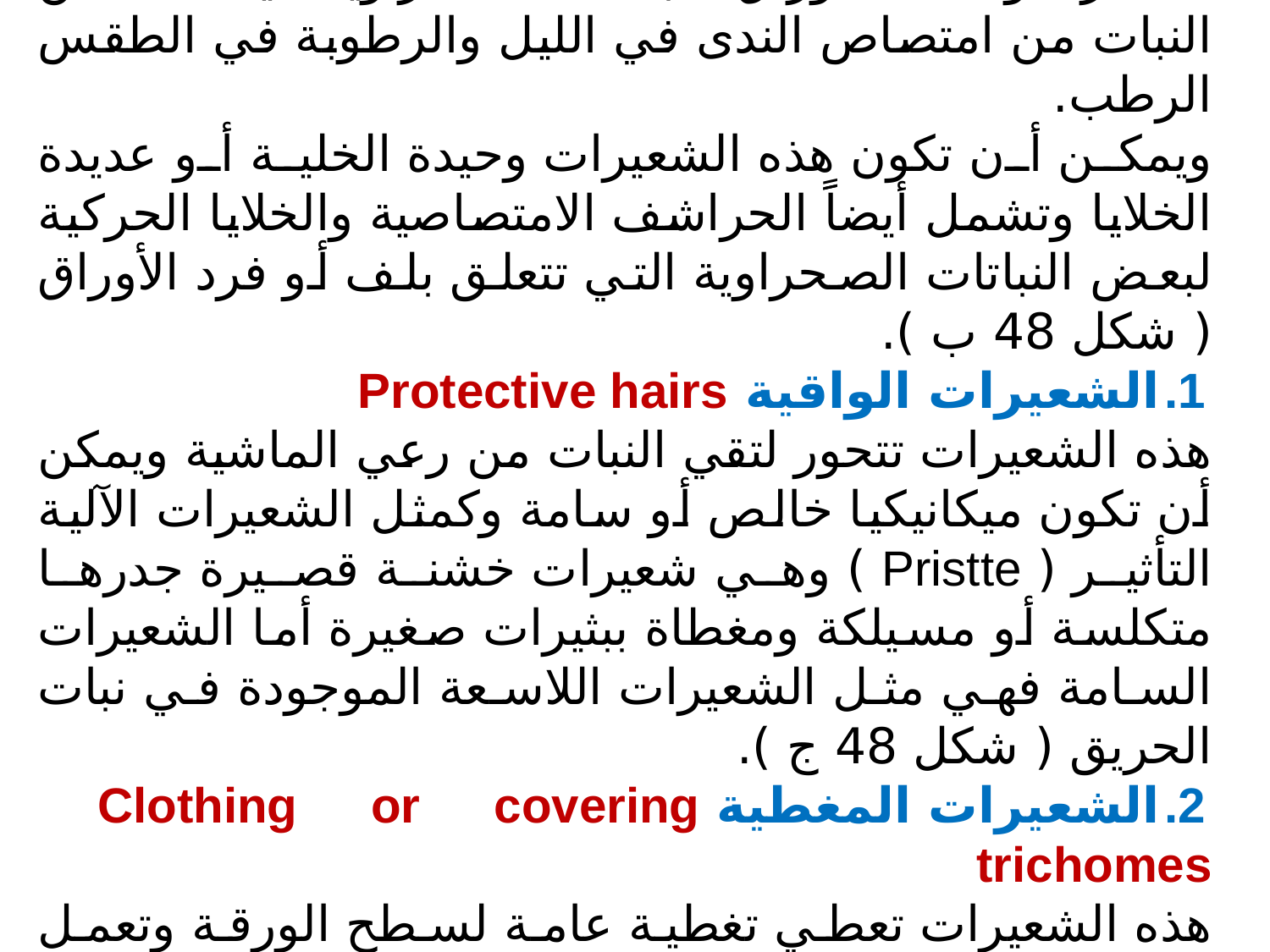

1_ زوائد أو شعيرات ماصة للماء Water absorbing trichomes
هذه الشعيرات تشمل الشعيرات الموجودة على الأوراق الخضراء وخاصة أوراق النباتات الصحراوية حيث تمكن النبات من امتصاص الندى في الليل والرطوبة في الطقس الرطب.
ويمكن أن تكون هذه الشعيرات وحيدة الخلية أو عديدة الخلايا وتشمل أيضاًَ الحراشف الامتصاصية والخلايا الحركية لبعض النباتات الصحراوية التي تتعلق بلف أو فرد الأوراق ( شكل 48 ب ).
الشعيرات الواقية Protective hairs
هذه الشعيرات تتحور لتقي النبات من رعي الماشية ويمكن أن تكون ميكانيكيا خالص أو سامة وكمثل الشعيرات الآلية التأثير ( Pristte ) وهي شعيرات خشنة قصيرة جدرها متكلسة أو مسيلكة ومغطاة ببثيرات صغيرة أما الشعيرات السامة فهي مثل الشعيرات اللاسعة الموجودة في نبات الحريق ( شكل 48 ج ).
الشعيرات المغطية Clothing or covering trichomes
هذه الشعيرات تعطي تغطية عامة لسطح الورقة وتعمل كشاشة خفيفة وكطبقة عازلة ضد تغيرات الحرارة الشديدة كما تقلل معدل النتح ويمكن أن تكون وحيدة الخلية أو عديدة الخلايا (شكل 48 د ).